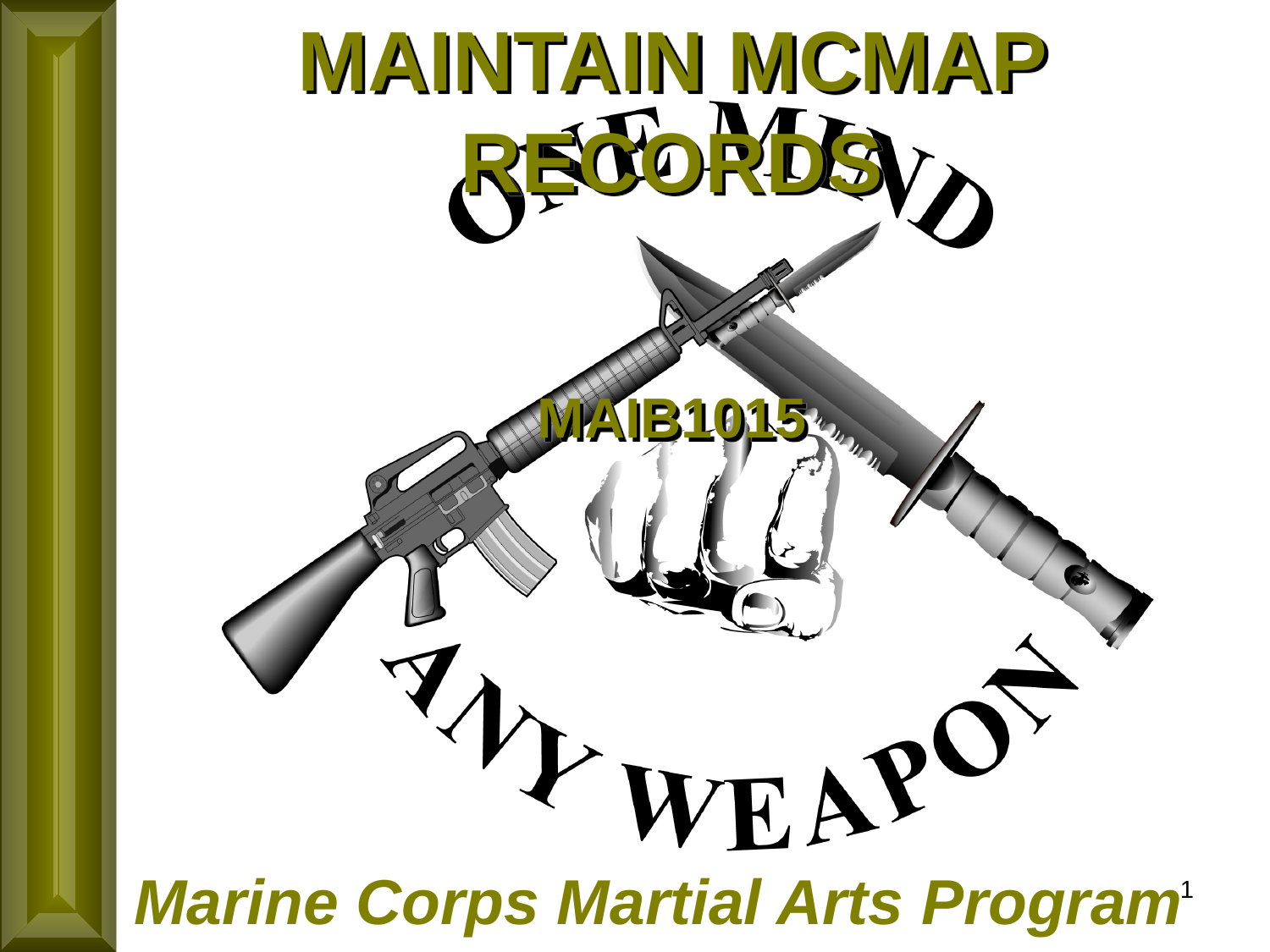

MAINTAIN MCMAP RECORDS

MAIB1015
Marine Corps Martial Arts Program
1